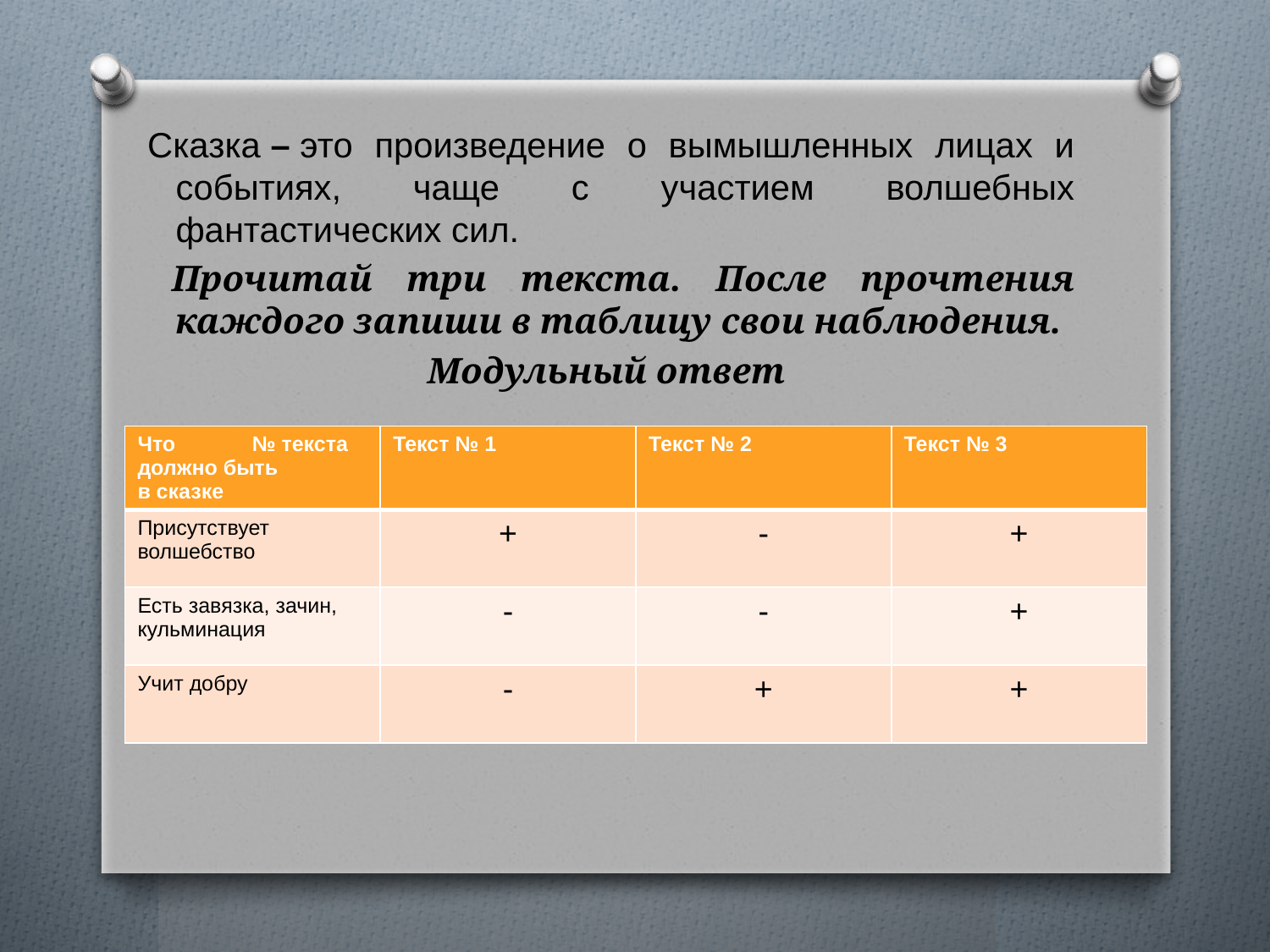

#
 Сказка – это произведение о вымышленных лицах и событиях, чаще с участием волшебных фантастических сил.
 Прочитай три текста. После прочтения каждого запиши в таблицу свои наблюдения.
Модульный ответ

| Что № текста должно быть в сказке | Текст № 1 | Текст № 2 | Текст № 3 |
| --- | --- | --- | --- |
| Присутствует волшебство | + | - | + |
| Есть завязка, зачин, кульминация | - | - | + |
| Учит добру | - | + | + |